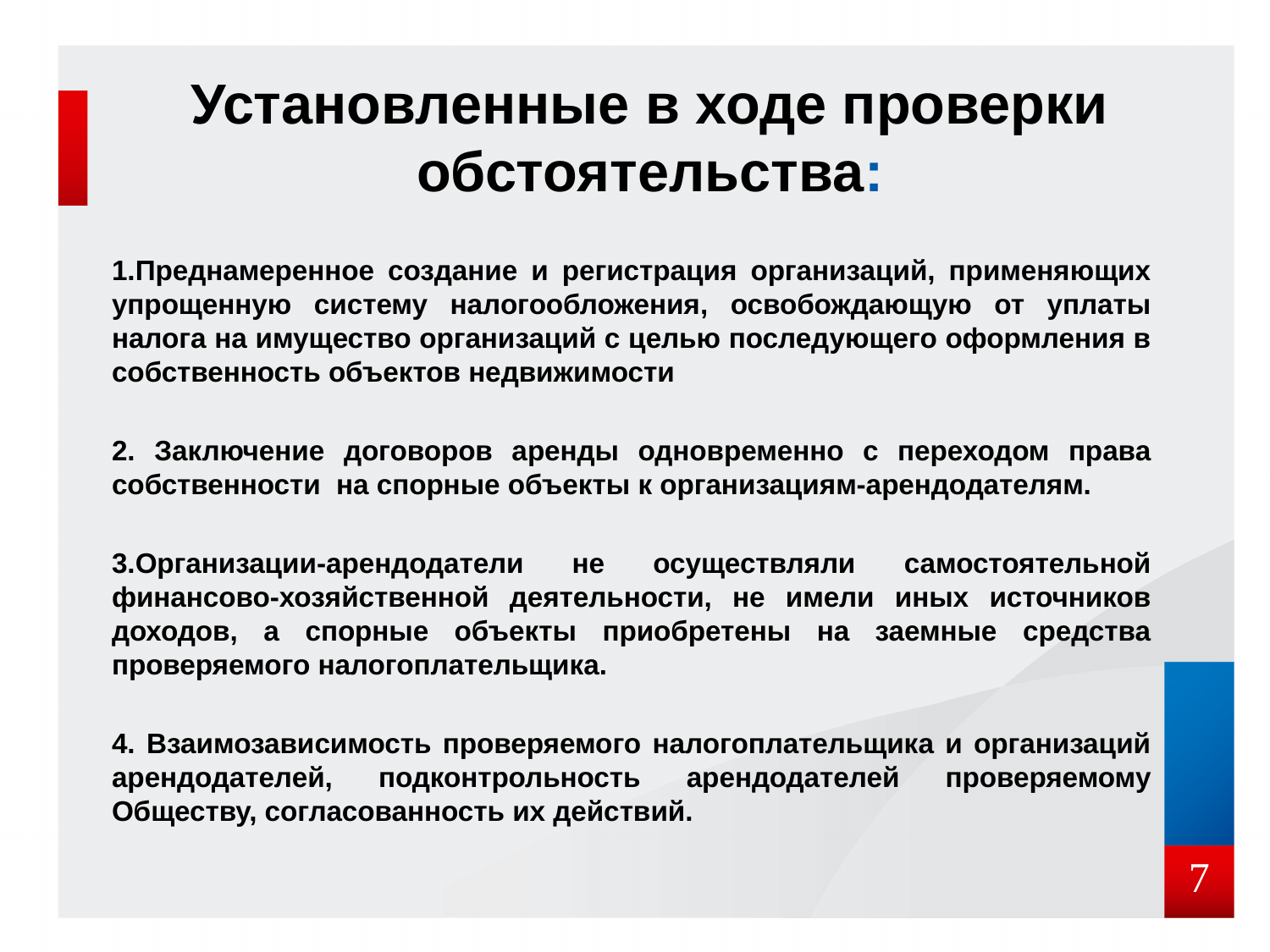

# Установленные в ходе проверки обстоятельства:
1.Преднамеренное создание и регистрация организаций, применяющих упрощенную систему налогообложения, освобождающую от уплаты налога на имущество организаций с целью последующего оформления в собственность объектов недвижимости

2. Заключение договоров аренды одновременно с переходом права собственности  на спорные объекты к организациям-арендодателям.

3.Организации-арендодатели не осуществляли самостоятельной финансово-хозяйственной деятельности, не имели иных источников доходов, а спорные объекты приобретены на заемные средства проверяемого налогоплательщика.

4. Взаимозависимость проверяемого налогоплательщика и организаций арендодателей, подконтрольность арендодателей проверяемому Обществу, согласованность их действий.

7